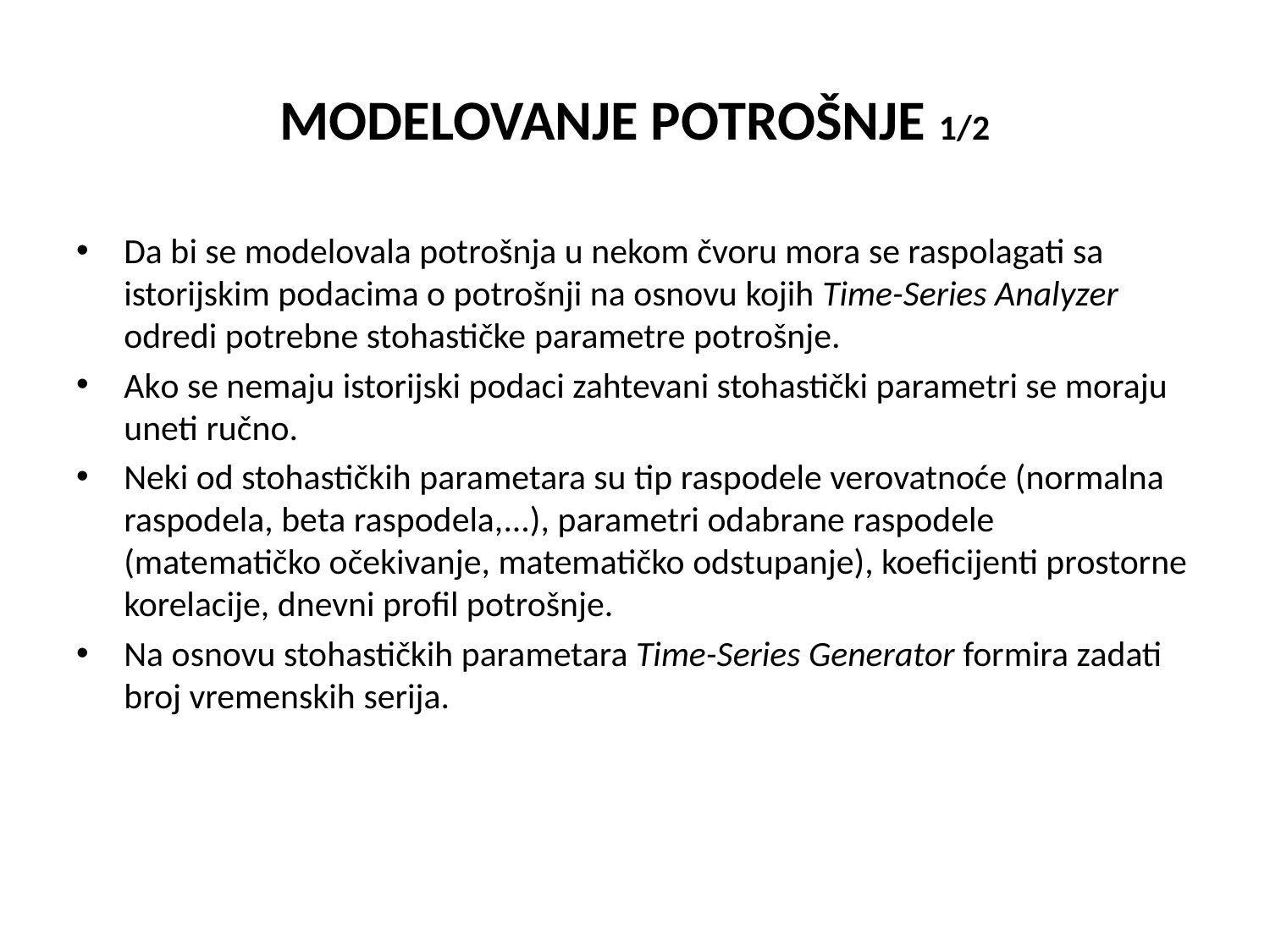

# MODELOVANJE POTROŠNJE 1/2
Da bi se modelovala potrošnja u nekom čvoru mora se raspolagati sa istorijskim podacima o potrošnji na osnovu kojih Time-Series Analyzer odredi potrebne stohastičke parametre potrošnje.
Ako se nemaju istorijski podaci zahtevani stohastički parametri se moraju uneti ručno.
Neki od stohastičkih parametara su tip raspodele verovatnoće (normalna raspodela, beta raspodela,...), parametri odabrane raspodele (matematičko očekivanje, matematičko odstupanje), koeficijenti prostorne korelacije, dnevni profil potrošnje.
Na osnovu stohastičkih parametara Time-Series Generator formira zadati broj vremenskih serija.